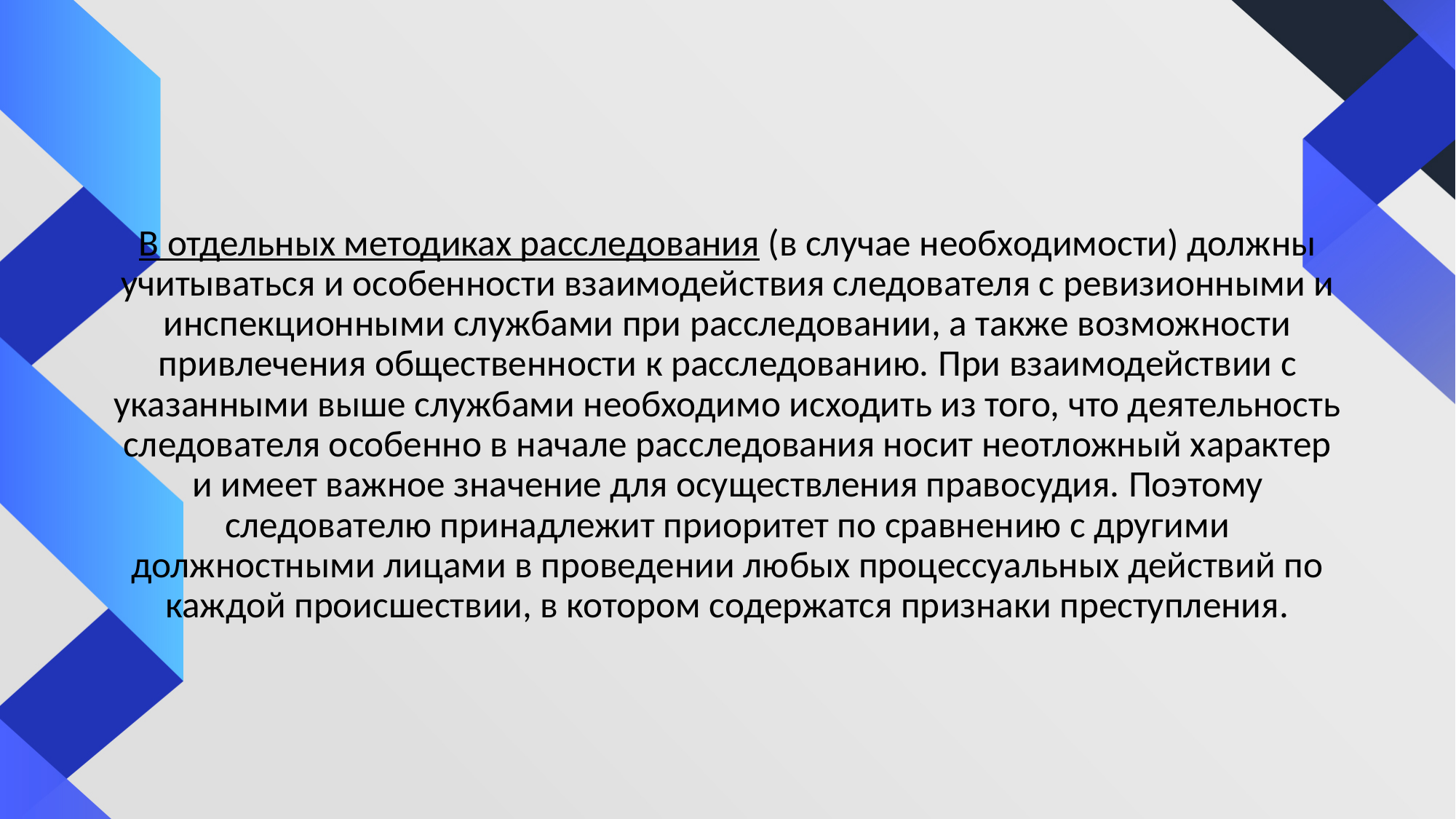

#
В отдельных методиках расследования (в случае необходимости) должны учитываться и особенности взаимодействия следователя с ревизионными и инспекционными службами при расследовании, а также возможности привлечения общественности к расследованию. При взаимодействии с указанными выше службами необходимо исходить из того, что деятельность следователя особенно в начале расследования носит неотложный характер и имеет важное значение для осуществления правосудия. Поэтому следователю принадлежит приоритет по сравнению с другими должностными лицами в проведении любых процессуальных действий по каждой происшествии, в котором содержатся признаки преступления.